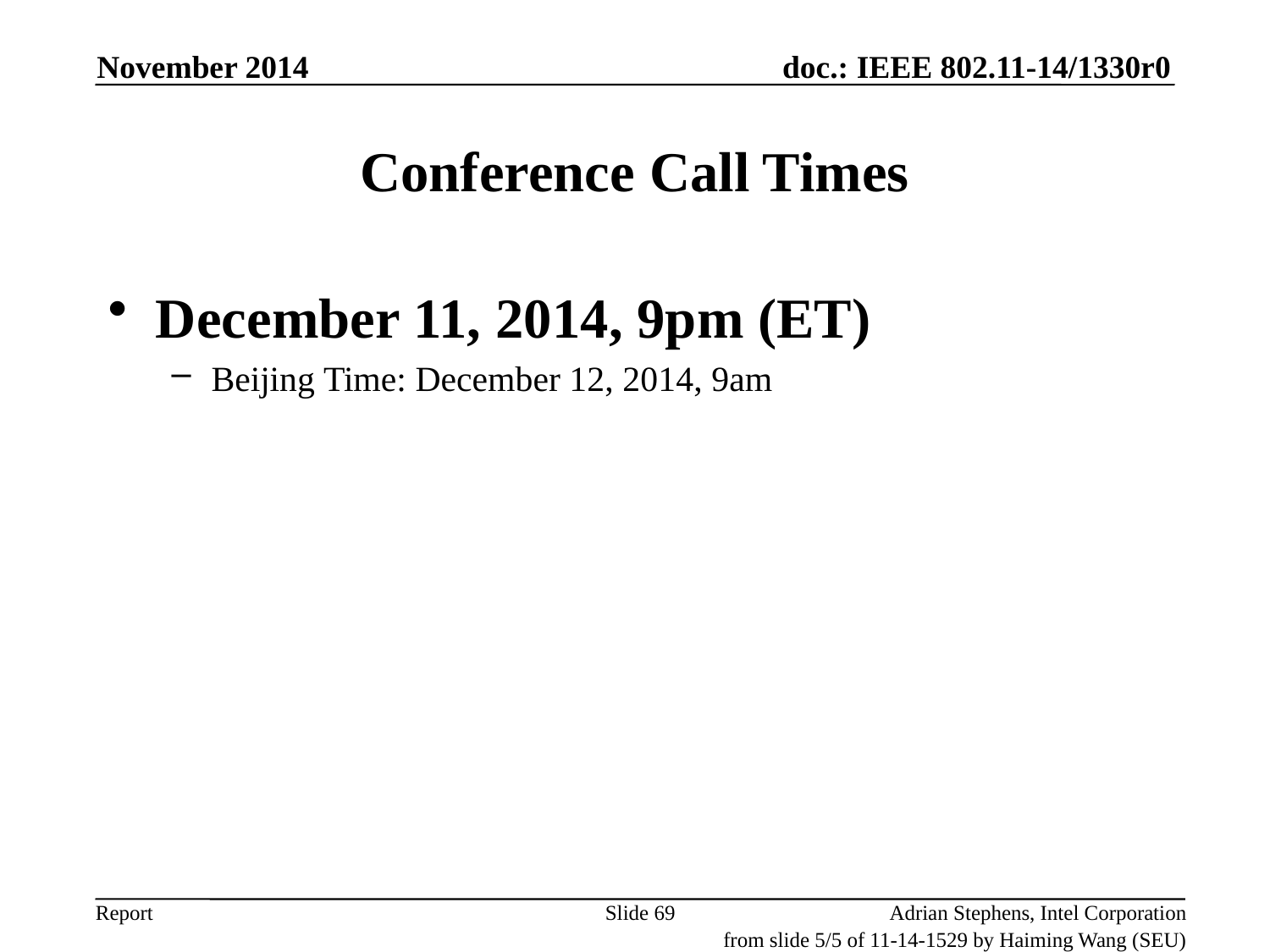

November 2014
# Conference Call Times
December 11, 2014, 9pm (ET)
Beijing Time: December 12, 2014, 9am
Slide 69
Adrian Stephens, Intel Corporation
from slide 5/5 of 11-14-1529 by Haiming Wang (SEU)